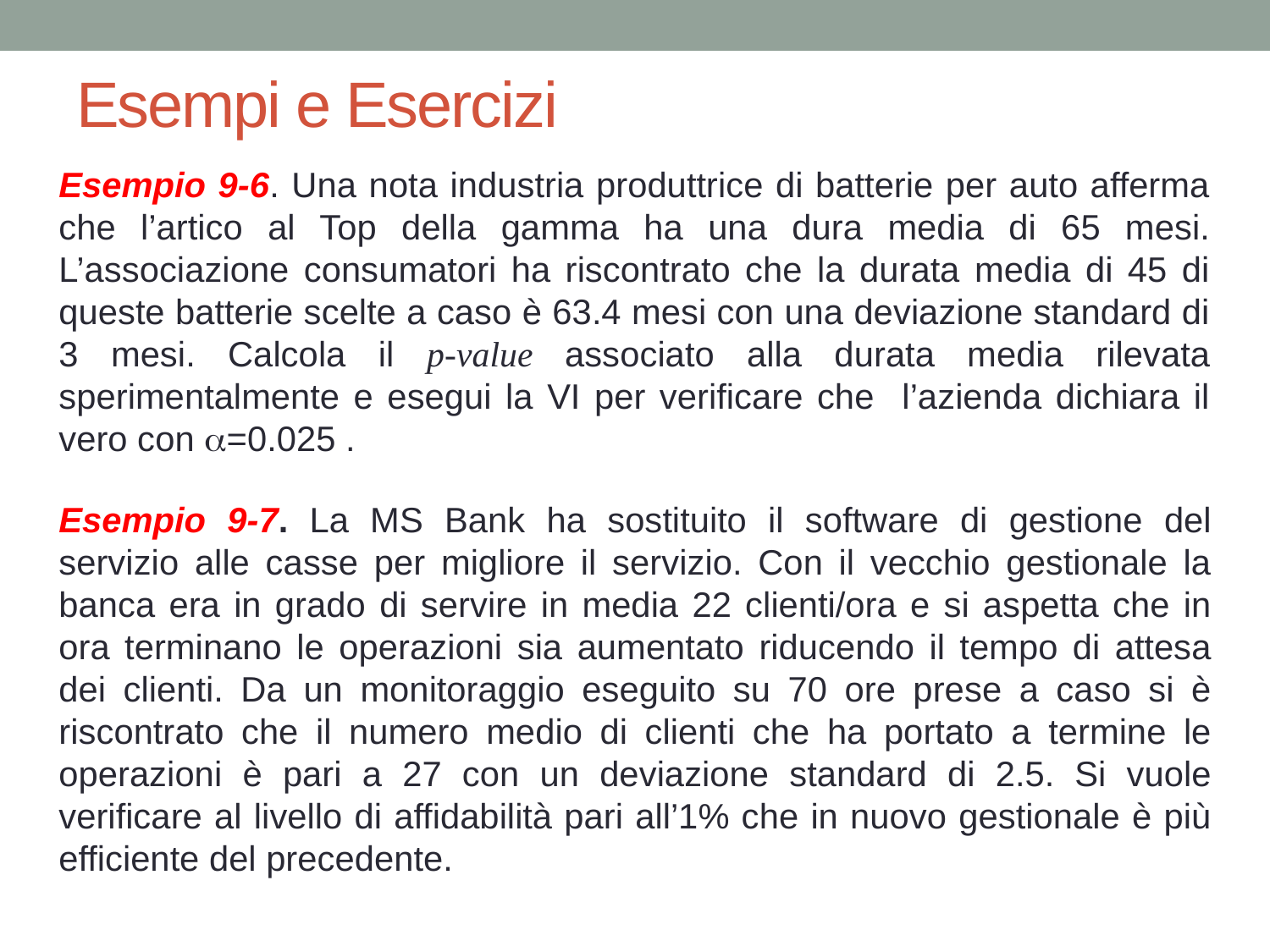

# Esempi e Esercizi
Esempio 9-6. Una nota industria produttrice di batterie per auto afferma che l’artico al Top della gamma ha una dura media di 65 mesi. L’associazione consumatori ha riscontrato che la durata media di 45 di queste batterie scelte a caso è 63.4 mesi con una deviazione standard di 3 mesi. Calcola il p-value associato alla durata media rilevata sperimentalmente e esegui la VI per verificare che  l’azienda dichiara il vero con α=0.025 .
Esempio 9-7. La MS Bank ha sostituito il software di gestione del servizio alle casse per migliore il servizio. Con il vecchio gestionale la banca era in grado di servire in media 22 clienti/ora e si aspetta che in ora terminano le operazioni sia aumentato riducendo il tempo di attesa dei clienti. Da un monitoraggio eseguito su 70 ore prese a caso si è riscontrato che il numero medio di clienti che ha portato a termine le operazioni è pari a 27 con un deviazione standard di 2.5. Si vuole verificare al livello di affidabilità pari all’1% che in nuovo gestionale è più efficiente del precedente.